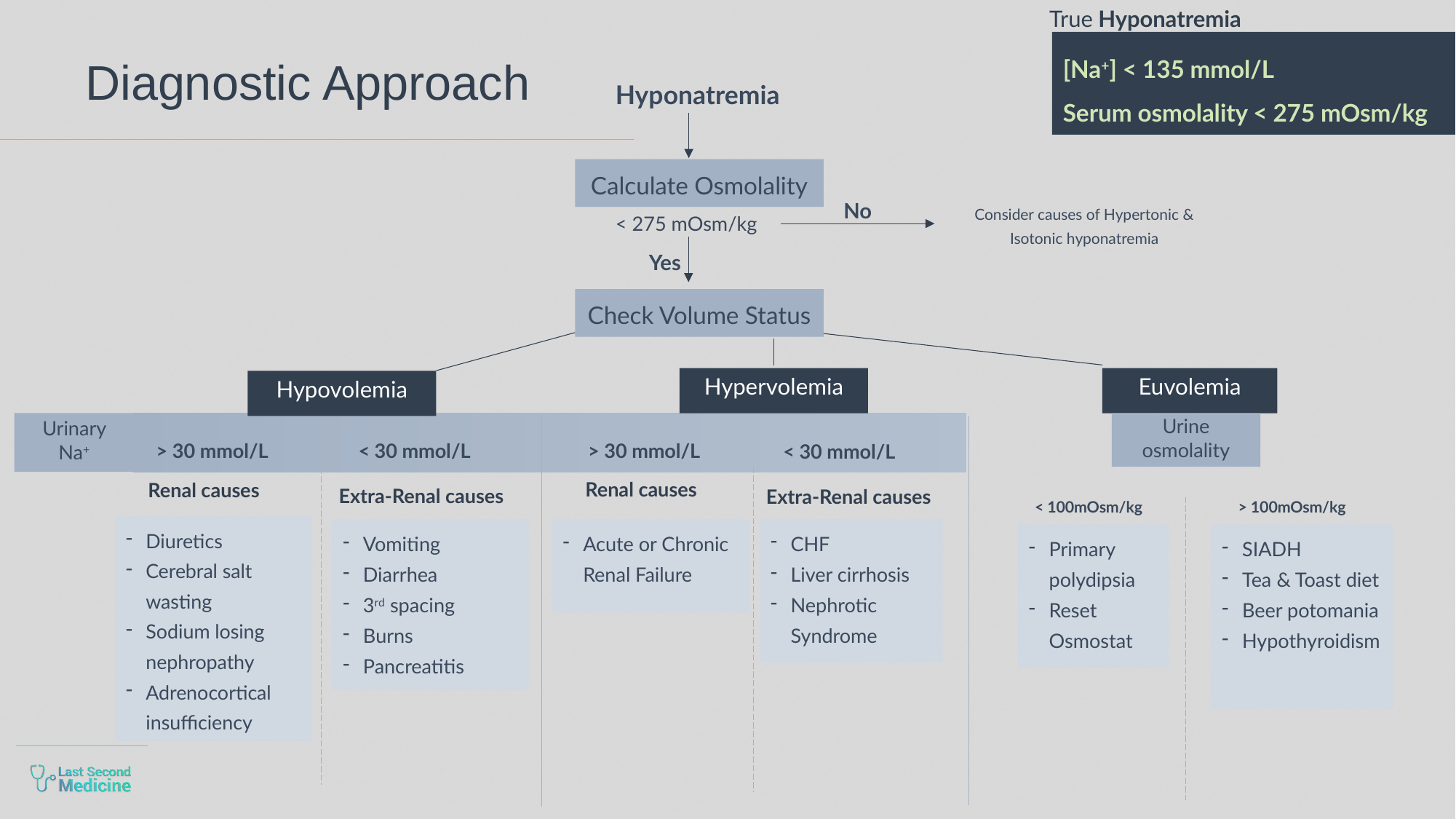

True Hyponatremia
# Diagnostic Approach
[Na+] < 135 mmol/L
Serum osmolality < 275 mOsm/kg
Hyponatremia
Calculate Osmolality
No
Consider causes of Hypertonic & Isotonic hyponatremia
< 275 mOsm/kg
Yes
Check Volume Status
Hypervolemia
Euvolemia
Hypovolemia
Urinary Na+

Urine osmolality
< 30 mmol/L
> 30 mmol/L
> 30 mmol/L
< 30 mmol/L
Renal causes
Renal causes
Extra-Renal causes
Extra-Renal causes
< 100mOsm/kg
> 100mOsm/kg
Diuretics
Cerebral salt wasting
Sodium losing nephropathy
Adrenocortical insufficiency
CHF
Liver cirrhosis
Nephrotic Syndrome
Vomiting
Diarrhea
3rd spacing
Burns
Pancreatitis
Acute or Chronic Renal Failure
Primary polydipsia
Reset Osmostat
SIADH
Tea & Toast diet
Beer potomania
Hypothyroidism